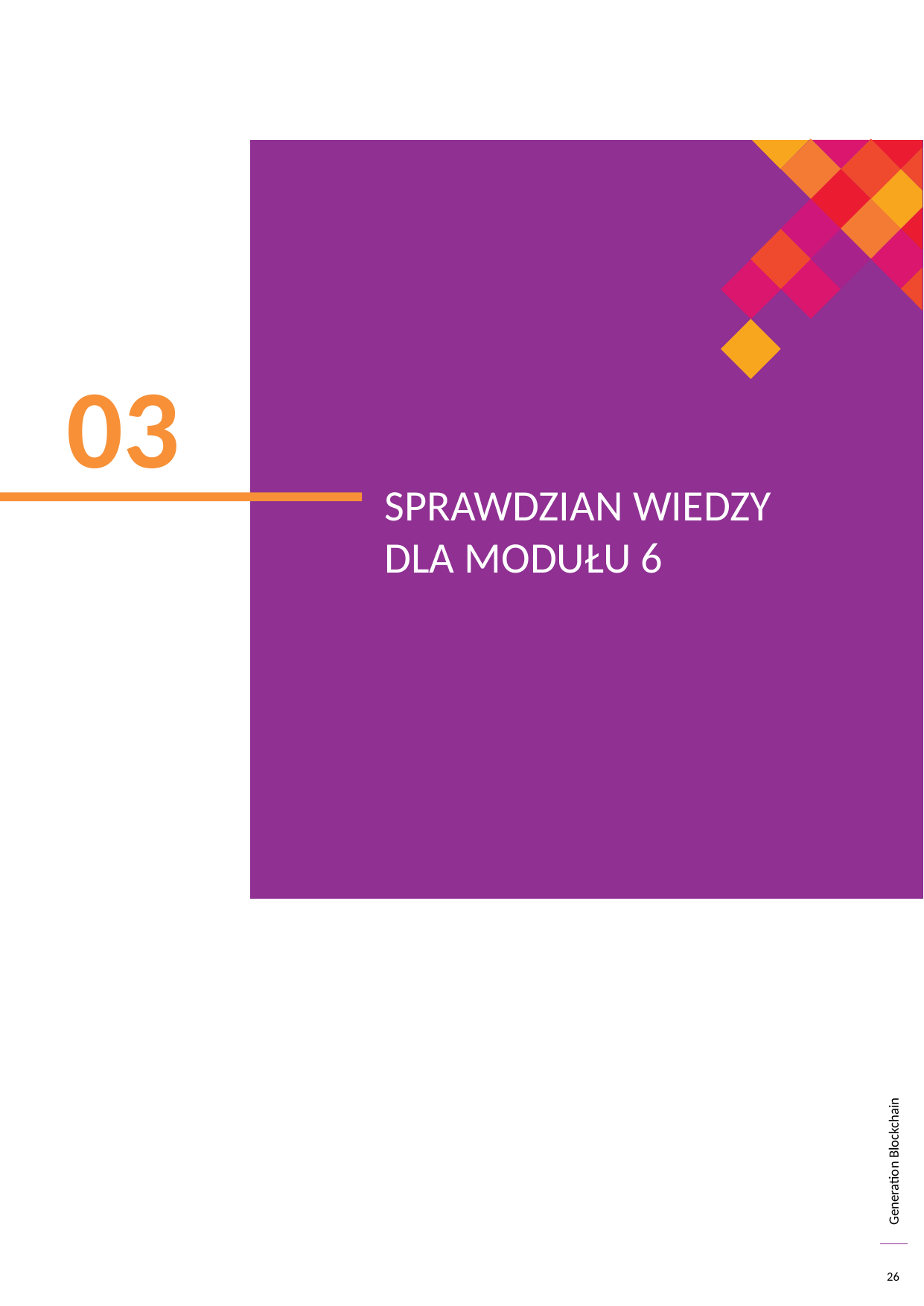

03
SPRAWDZIAN WIEDZY DLA MODUŁU 6
26